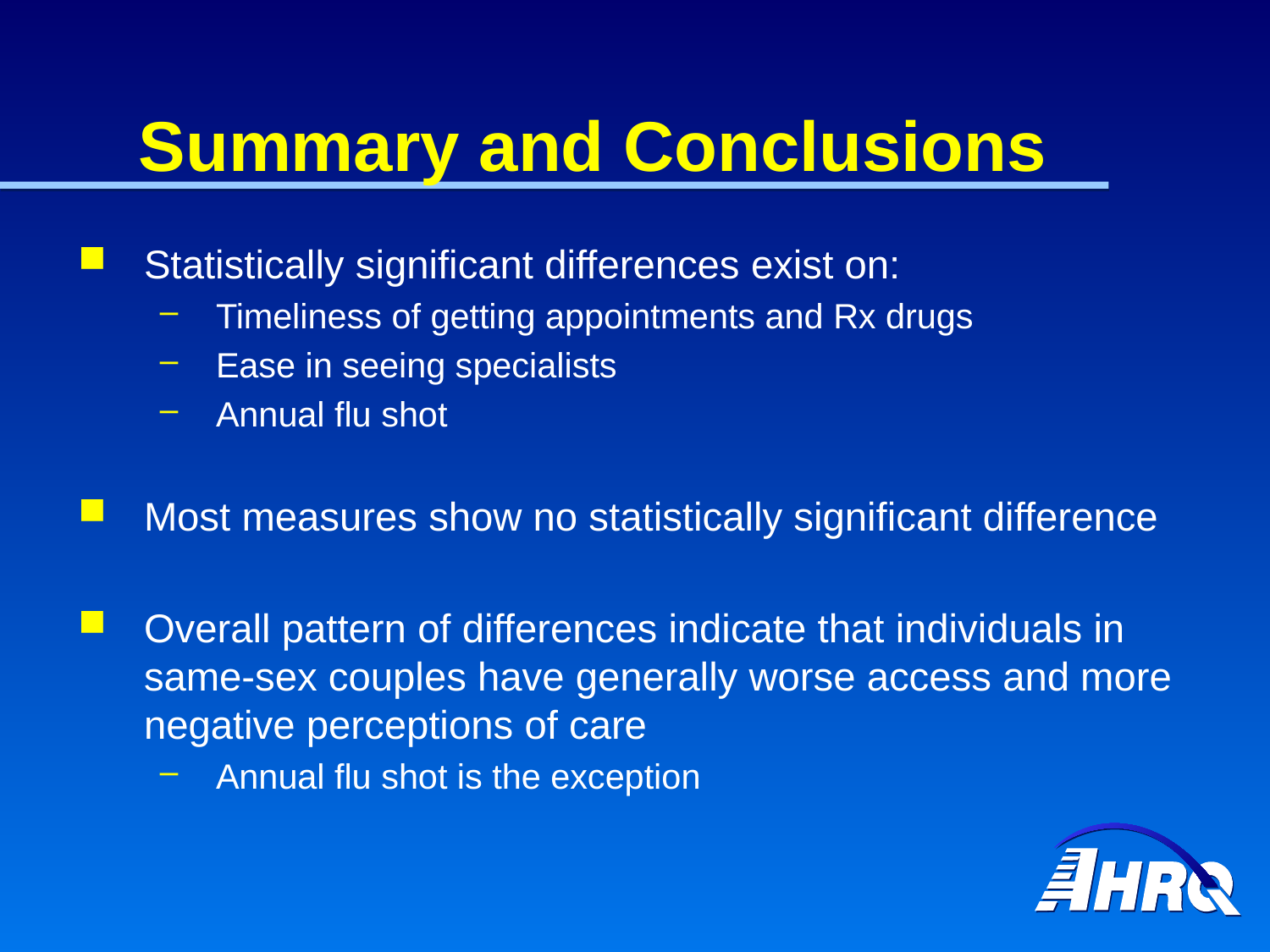

# Summary and Conclusions
Statistically significant differences exist on:
Timeliness of getting appointments and Rx drugs
Ease in seeing specialists
Annual flu shot

Most measures show no statistically significant difference

Overall pattern of differences indicate that individuals in same-sex couples have generally worse access and more negative perceptions of care
Annual flu shot is the exception